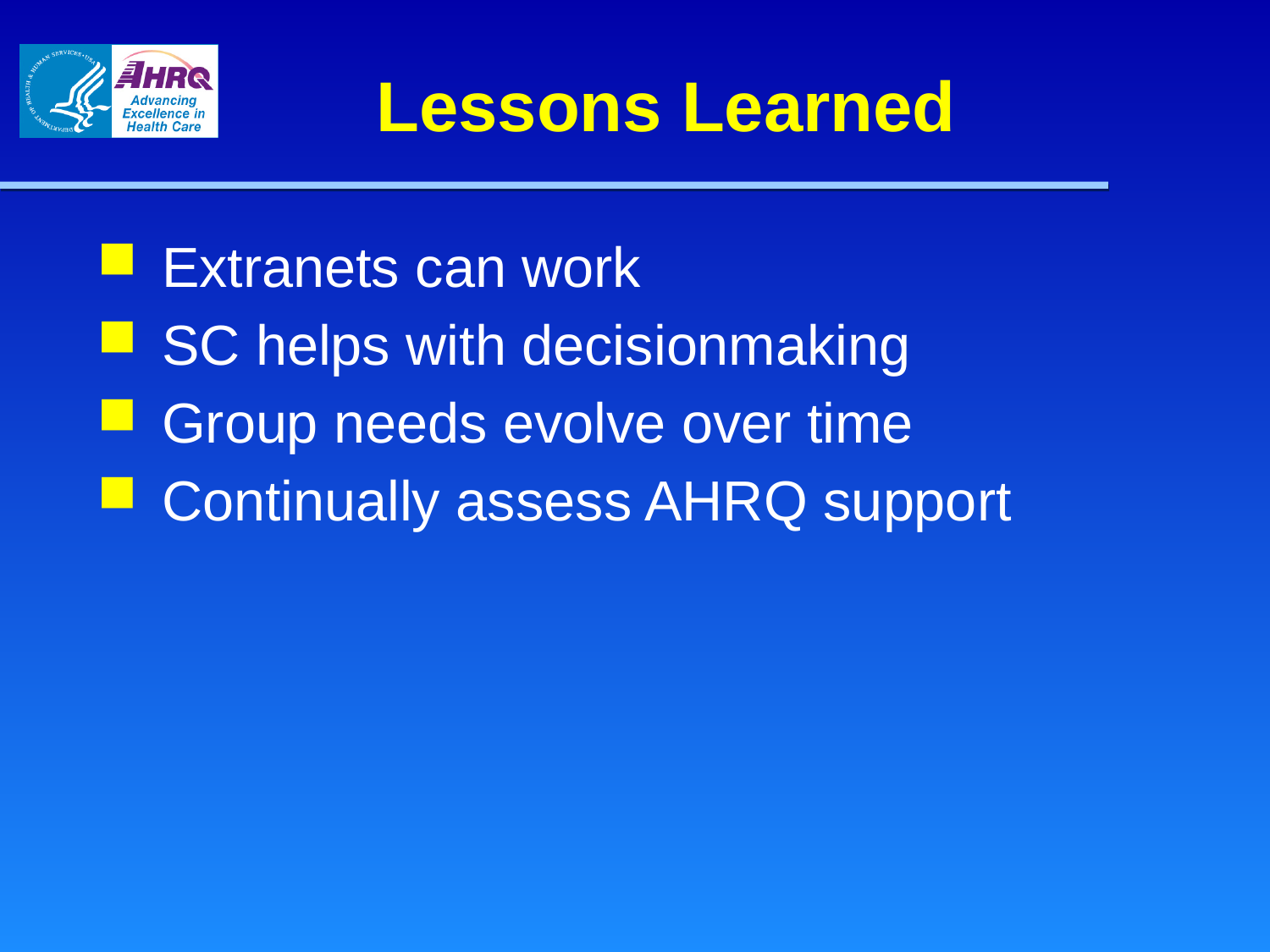

# Lessons Learned
Extranets can work
SC helps with decisionmaking
Group needs evolve over time
Continually assess AHRQ support